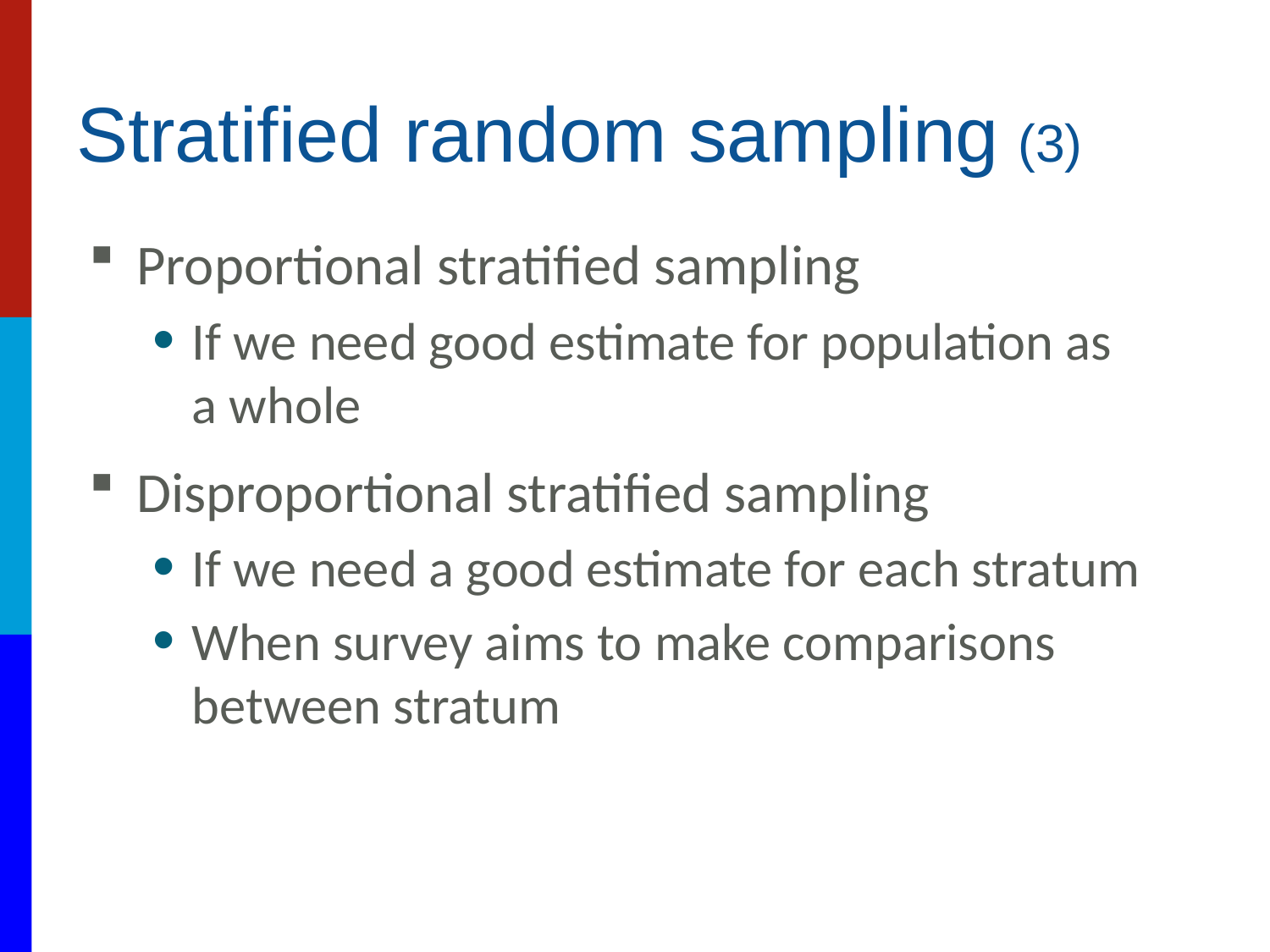

# Stratified random sampling (3)
Proportional stratified sampling
If we need good estimate for population as a whole
Disproportional stratified sampling
If we need a good estimate for each stratum
When survey aims to make comparisons between stratum